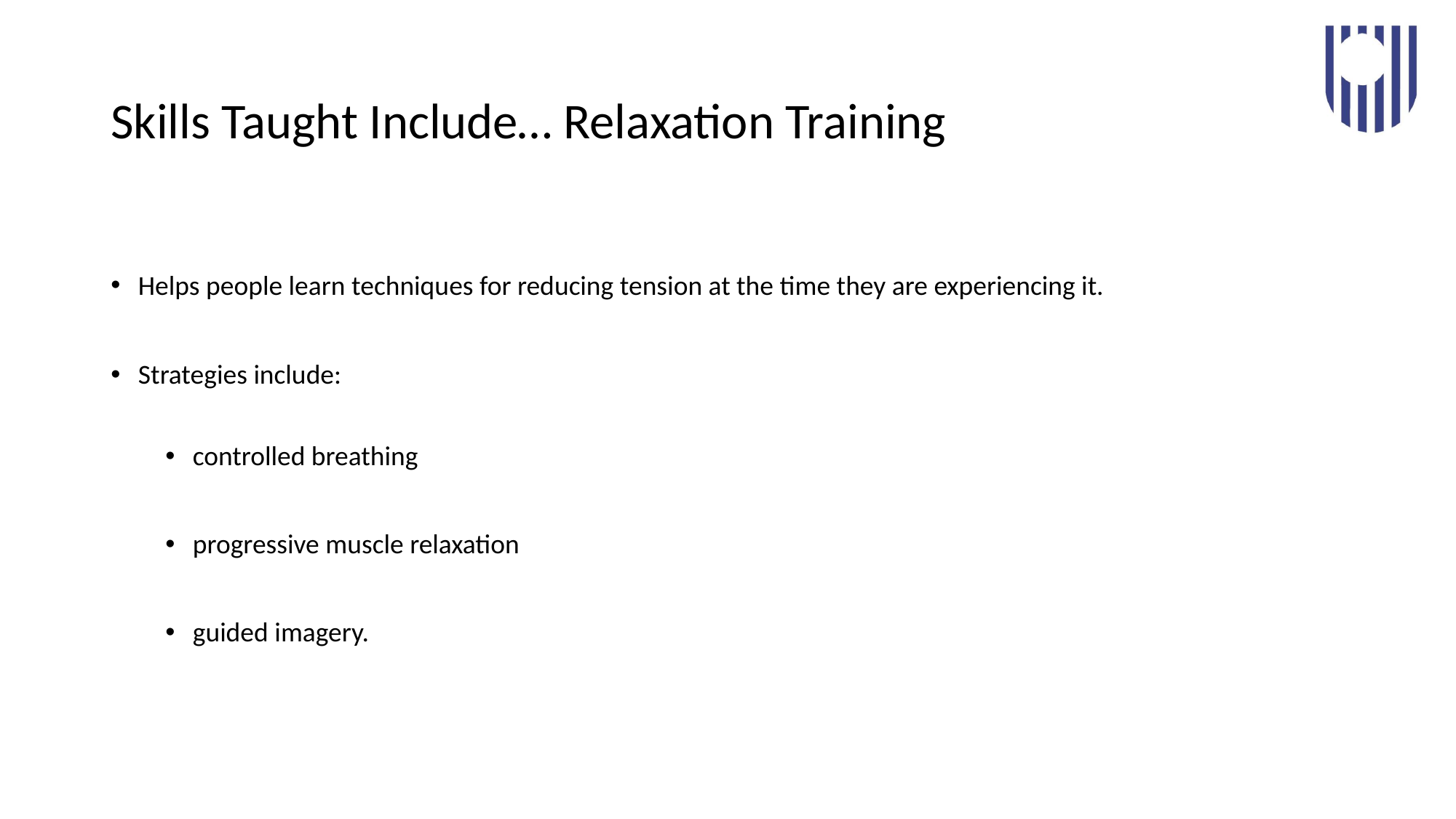

# Skills Taught Include… Relaxation Training

Helps people learn techniques for reducing tension at the time they are experiencing it.

Strategies include:

controlled breathing

progressive muscle relaxation

guided imagery.